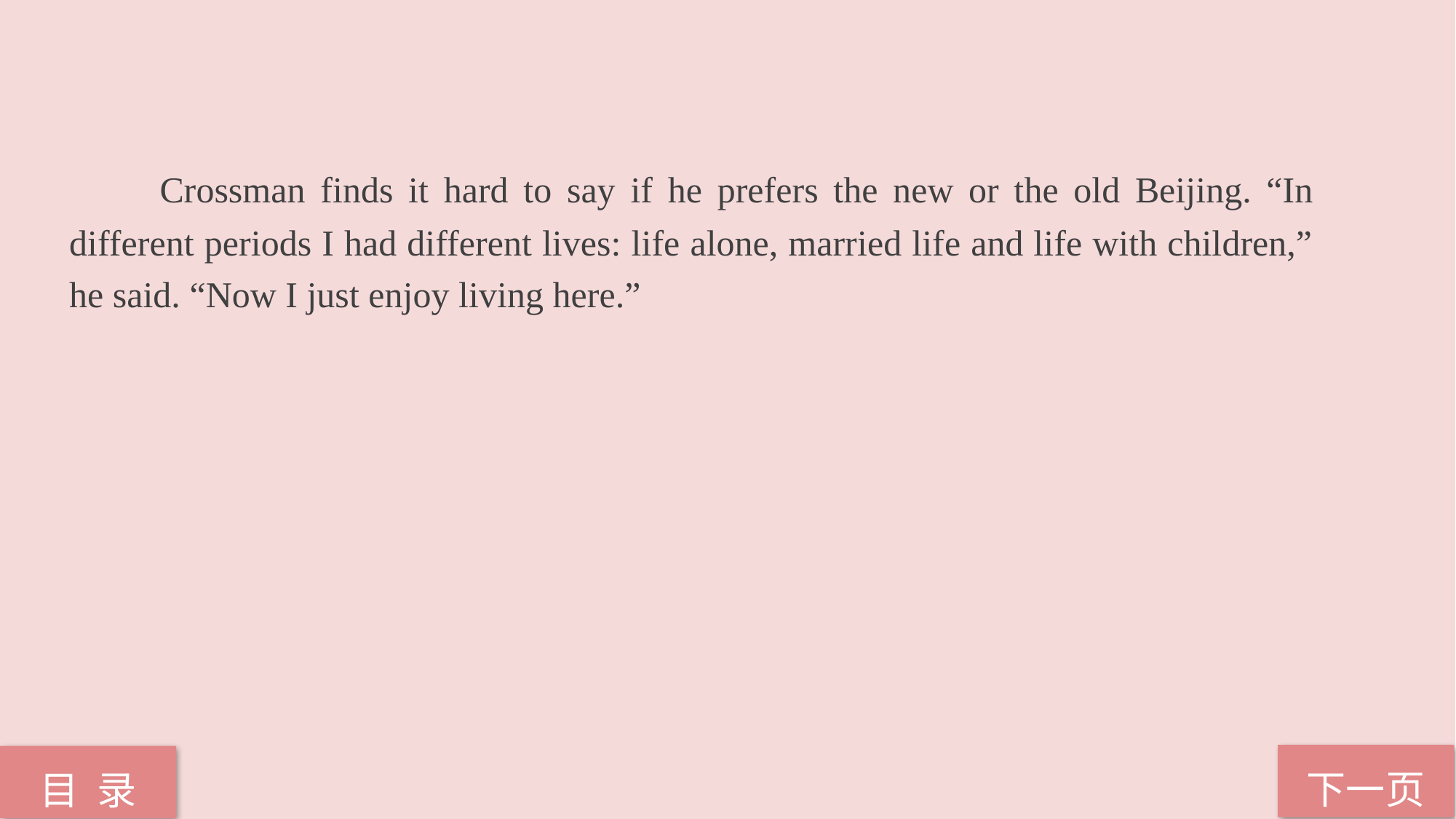

Crossman finds it hard to say if he prefers the new or the old Beijing. “In different periods I had different lives: life alone, married life and life with children,” he said. “Now I just enjoy living here.”